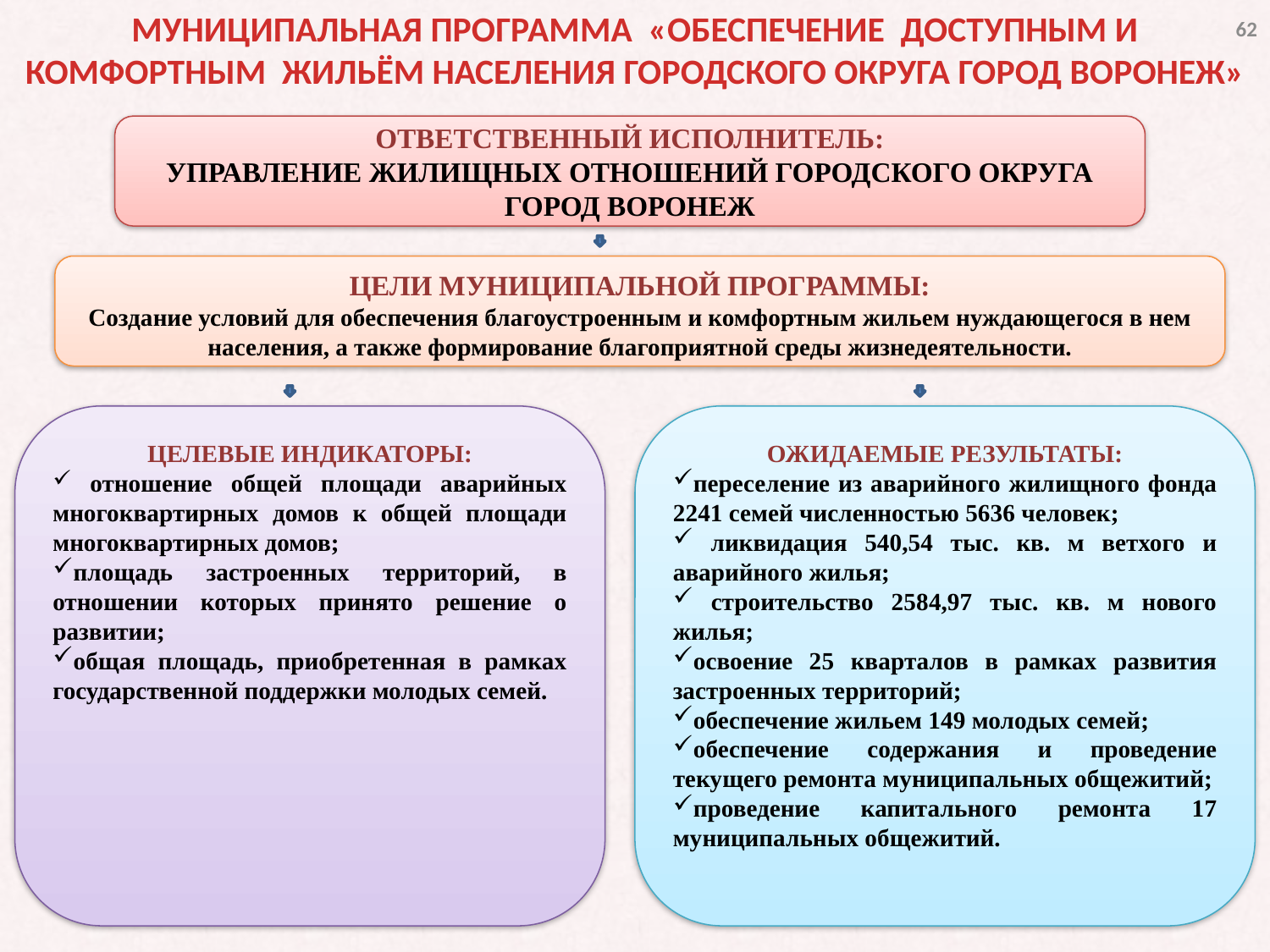

МУНИЦИПАЛЬНАЯ ПРОГРАММА  «ОБЕСПЕЧЕНИЕ  ДОСТУПНЫМ И КОМФОРТНЫМ  ЖИЛЬЁМ НАСЕЛЕНИЯ ГОРОДСКОГО ОКРУГА ГОРОД ВОРОНЕЖ»
62
ОТВЕТСТВЕННЫЙ ИСПОЛНИТЕЛЬ:
УПРАВЛЕНИЕ ЖИЛИЩНЫХ ОТНОШЕНИЙ ГОРОДСКОГО ОКРУГА ГОРОД ВОРОНЕЖ

ЦЕЛИ МУНИЦИПАЛЬНОЙ ПРОГРАММЫ:
Создание условий для обеспечения благоустроенным и комфортным жильем нуждающегося в нем населения, а также формирование благоприятной среды жизнедеятельности.

ЦЕЛЕВЫЕ ИНДИКАТОРЫ:
 отношение общей площади аварийных многоквартирных домов к общей площади многоквартирных домов;
площадь застроенных территорий, в отношении которых принято решение о развитии;
общая площадь, приобретенная в рамках государственной поддержки молодых семей.

ОЖИДАЕМЫЕ РЕЗУЛЬТАТЫ:
переселение из аварийного жилищного фонда 2241 семей численностью 5636 человек;
 ликвидация 540,54 тыс. кв. м ветхого и аварийного жилья;
 строительство 2584,97 тыс. кв. м нового жилья;
освоение 25 кварталов в рамках развития застроенных территорий;
обеспечение жильем 149 молодых семей;
обеспечение содержания и проведение текущего ремонта муниципальных общежитий;
проведение капитального ремонта 17 муниципальных общежитий.
62